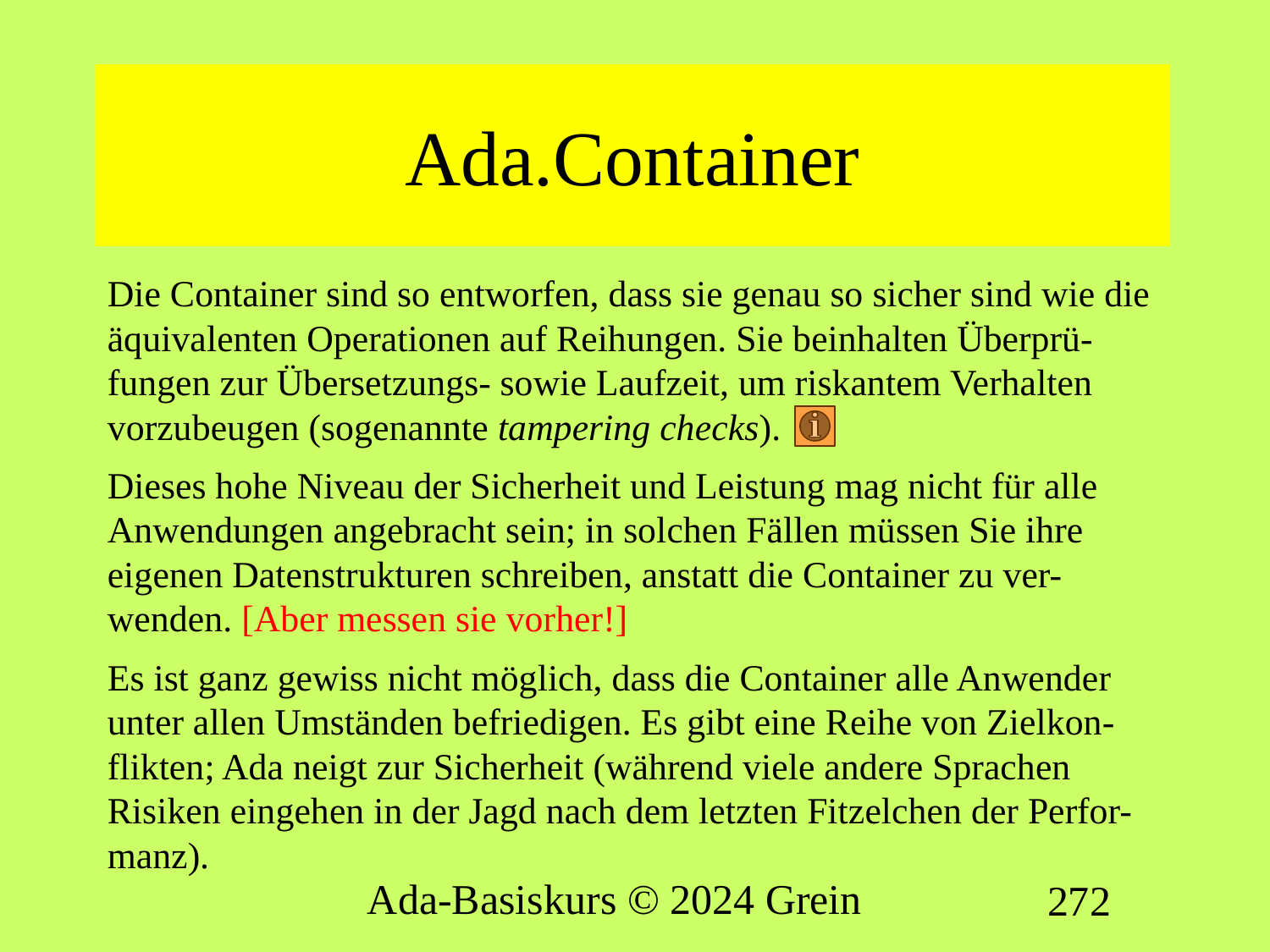

# Ada.Container
Die Container sind so entworfen, dass sie genau so sicher sind wie die äquivalenten Operationen auf Reihungen. Sie beinhalten Überprü-fungen zur Übersetzungs- sowie Laufzeit, um riskantem Verhalten vorzubeugen (sogenannte tampering checks).
Dieses hohe Niveau der Sicherheit und Leistung mag nicht für alle Anwendungen angebracht sein; in solchen Fällen müssen Sie ihre eigenen Datenstrukturen schreiben, anstatt die Container zu ver-wenden. [Aber messen sie vorher!]
Es ist ganz gewiss nicht möglich, dass die Container alle Anwender unter allen Umständen befriedigen. Es gibt eine Reihe von Zielkon-flikten; Ada neigt zur Sicherheit (während viele andere Sprachen Risiken eingehen in der Jagd nach dem letzten Fitzelchen der Perfor-manz).

Ada-Basiskurs © 2024 Grein
272